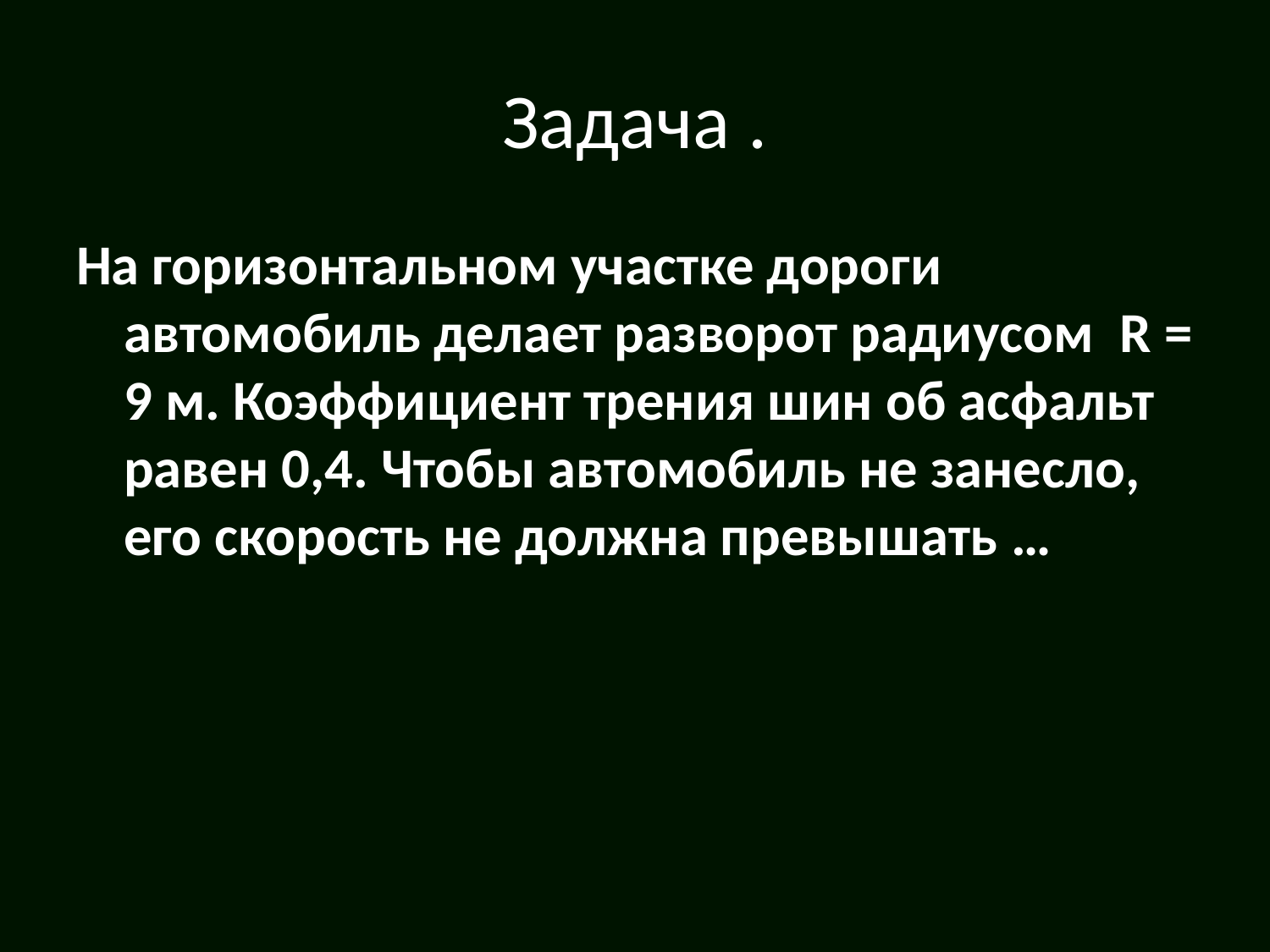

# Задача .
На горизонтальном участке дороги автомобиль делает разворот радиусом  R = 9 м. Коэффициент трения шин об асфальт равен 0,4. Чтобы автомобиль не занесло, его скорость не должна превышать …